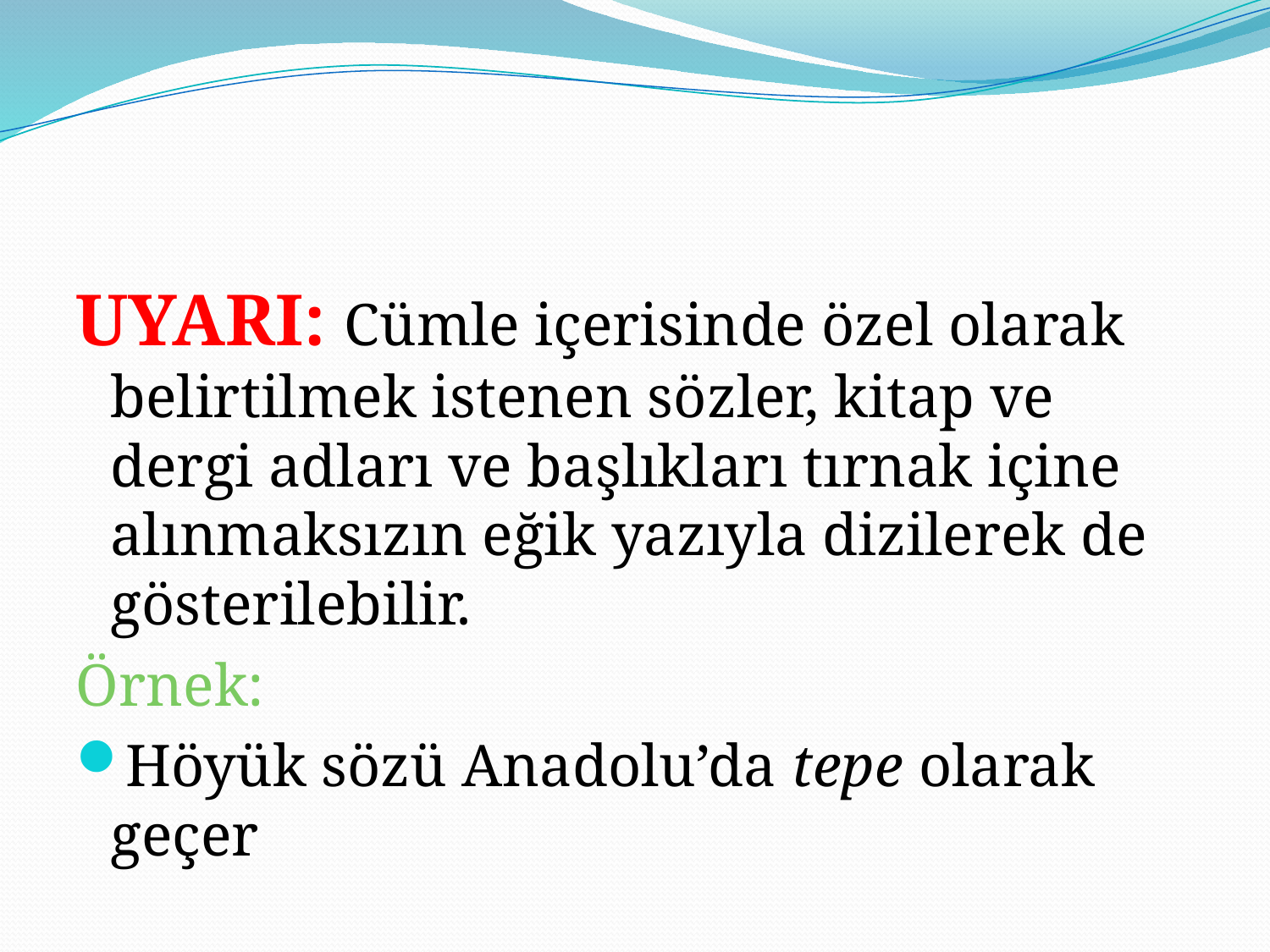

#
UYARI: Cümle içerisinde özel olarak belirtilmek istenen sözler, kitap ve dergi adları ve başlıkları tırnak içine alınmaksızın eğik yazıyla dizilerek de gösterilebilir.
Örnek:
Höyük sözü Anadolu’da tepe olarak geçer